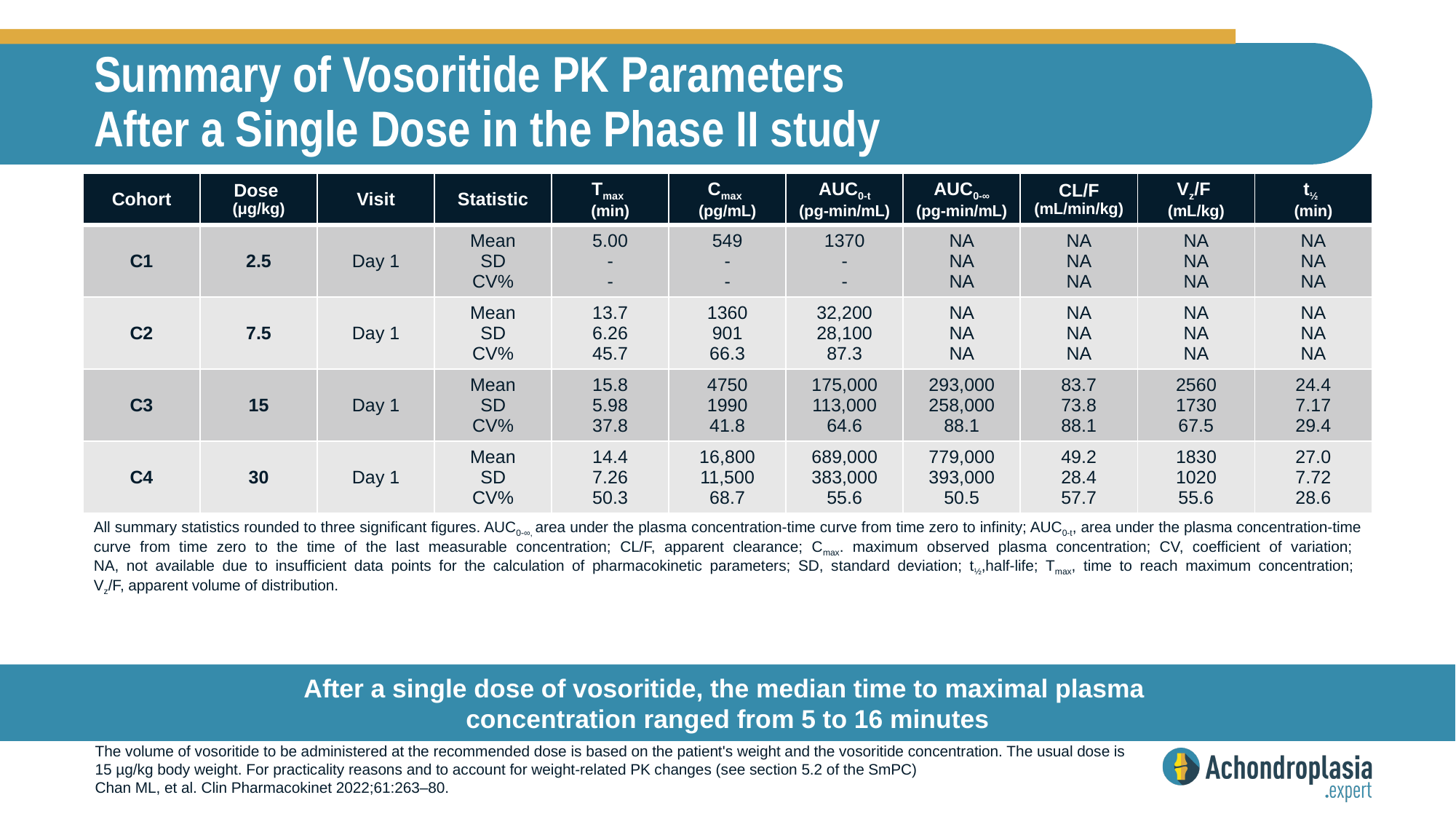

# Summary of Vosoritide PK Parameters After a Single Dose in the Phase II study
| Cohort | Dose (μg/kg) | Visit | Statistic | Tmax (min) | Cmax (pg/mL) | AUC0-t (pg-min/mL) | AUC0-∞ (pg-min/mL) | CL/F (mL/min/kg) | Vz/F (mL/kg) | t½ (min) |
| --- | --- | --- | --- | --- | --- | --- | --- | --- | --- | --- |
| C1 | 2.5 | Day 1 | Mean SD CV% | 5.00 - - | 549 - - | 1370 - - | NA NA NA | NA NA NA | NA NA NA | NA NA NA |
| C2 | 7.5 | Day 1 | Mean SD CV% | 13.7 6.26 45.7 | 1360 901 66.3 | 32,200 28,100 87.3 | NA NA NA | NA NA NA | NA NA NA | NA NA NA |
| C3 | 15 | Day 1 | Mean SD CV% | 15.8 5.98 37.8 | 4750 1990 41.8 | 175,000 113,000 64.6 | 293,000 258,000 88.1 | 83.7 73.8 88.1 | 2560 1730 67.5 | 24.4 7.17 29.4 |
| C4 | 30 | Day 1 | Mean SD CV% | 14.4 7.26 50.3 | 16,800 11,500 68.7 | 689,000 383,000 55.6 | 779,000 393,000 50.5 | 49.2 28.4 57.7 | 1830 1020 55.6 | 27.0 7.72 28.6 |
| All summary statistics rounded to three significant figures. AUC0-∞, area under the plasma concentration-time curve from time zero to infinity; AUC0-t, area under the plasma concentration-time curve from time zero to the time of the last measurable concentration; CL/F, apparent clearance; Cmax. maximum observed plasma concentration; CV, coefficient of variation; NA, not available due to insufficient data points for the calculation of pharmacokinetic parameters; SD, standard deviation; t½,half-life; Tmax, time to reach maximum concentration; Vz/F, apparent volume of distribution. |  |  |  |  |  |  |  |  |  |  |
After a single dose of vosoritide, the median time to maximal plasma
concentration ranged from 5 to 16 minutes
The volume of vosoritide to be administered at the recommended dose is based on the patient's weight and the vosoritide concentration. The usual dose is
15 µg/kg body weight. For practicality reasons and to account for weight-related PK changes (see section 5.2 of the SmPC)
Chan ML, et al. Clin Pharmacokinet 2022;61:263–80.